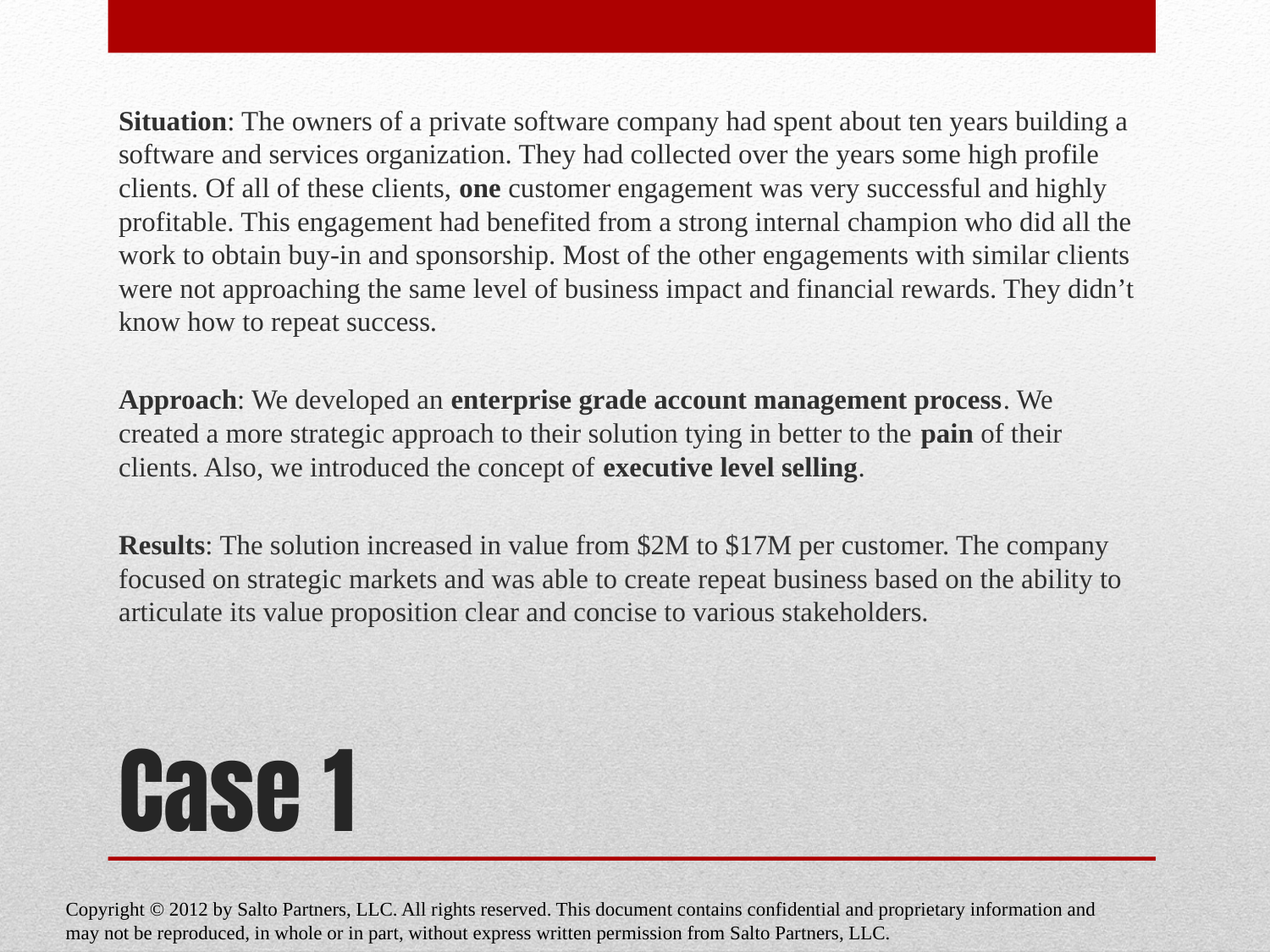

Situation: The owners of a private software company had spent about ten years building a software and services organization. They had collected over the years some high profile clients. Of all of these clients, one customer engagement was very successful and highly profitable. This engagement had benefited from a strong internal champion who did all the work to obtain buy-in and sponsorship. Most of the other engagements with similar clients were not approaching the same level of business impact and financial rewards. They didn’t know how to repeat success.

Approach: We developed an enterprise grade account management process. We created a more strategic approach to their solution tying in better to the pain of their clients. Also, we introduced the concept of executive level selling.

Results: The solution increased in value from $2M to $17M per customer. The company focused on strategic markets and was able to create repeat business based on the ability to articulate its value proposition clear and concise to various stakeholders.
# Case 1